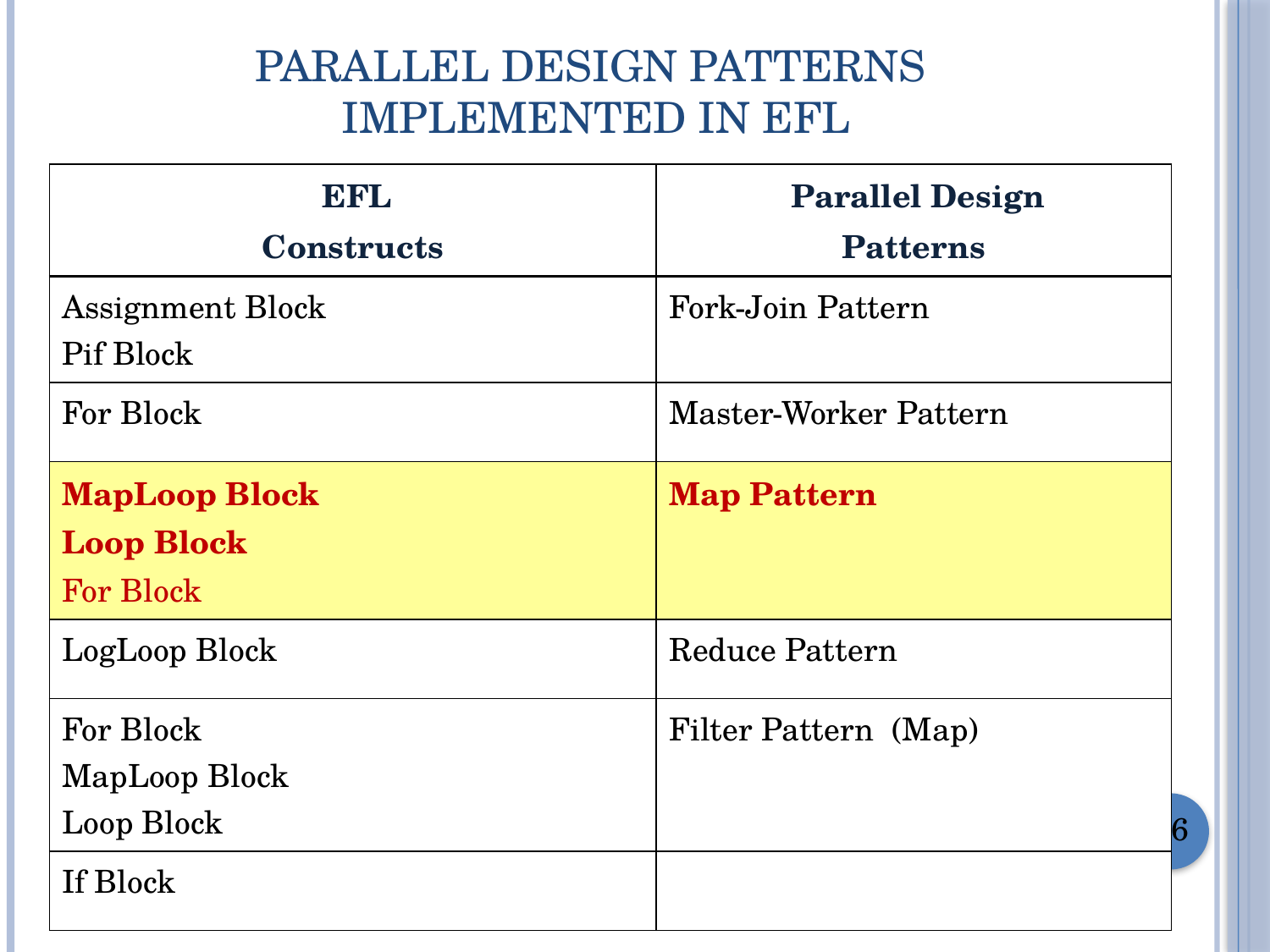

# Parallel Design Patterns implemented in EFL
| EFL Constructs | Parallel Design Patterns |
| --- | --- |
| Assignment Block Pif Block | Fork-Join Pattern |
| For Block | Master-Worker Pattern |
| MapLoop Block Loop Block For Block | Map Pattern |
| LogLoop Block | Reduce Pattern |
| For Block MapLoop Block Loop Block | Filter Pattern (Map) |
| If Block |  |
26